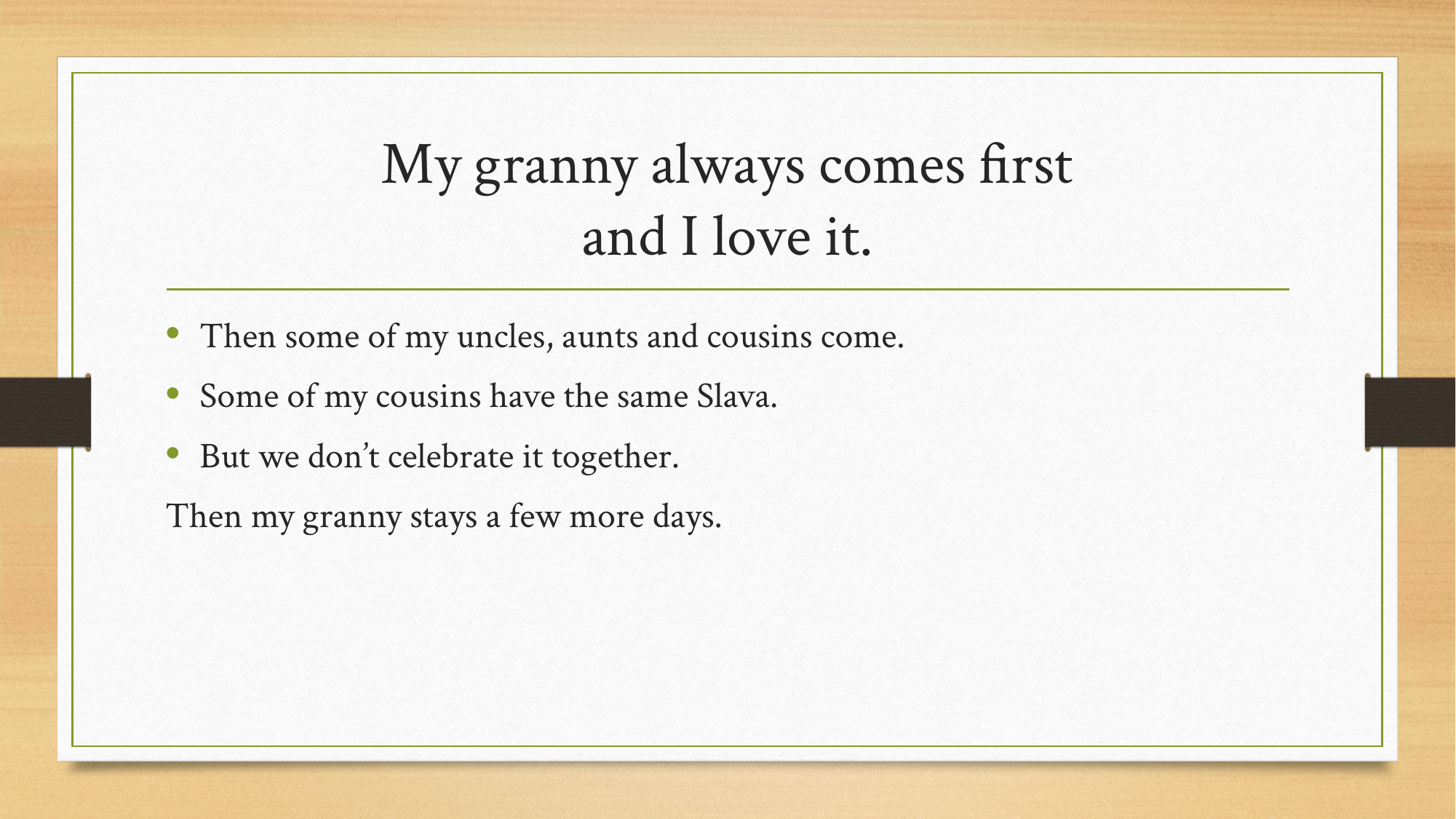

# My granny always comes first and I love it.
Then some of my uncles, aunts and cousins come.
Some of my cousins have the same Slava.
But we don’t celebrate it together.
Then my granny stays a few more days.